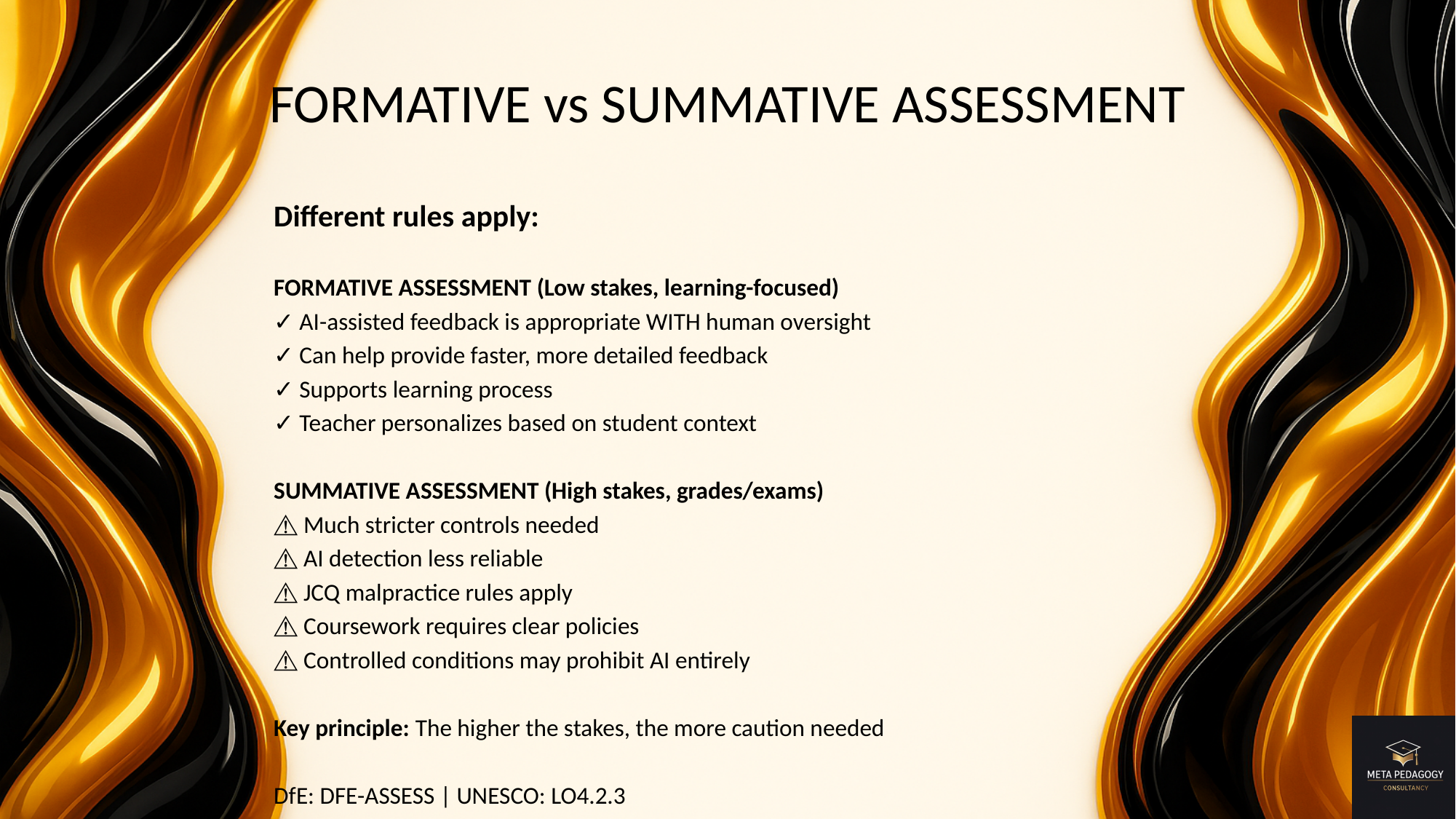

# FORMATIVE vs SUMMATIVE ASSESSMENT
Different rules apply:

FORMATIVE ASSESSMENT (Low stakes, learning-focused)
✓ AI-assisted feedback is appropriate WITH human oversight
✓ Can help provide faster, more detailed feedback
✓ Supports learning process
✓ Teacher personalizes based on student context

SUMMATIVE ASSESSMENT (High stakes, grades/exams)
⚠️ Much stricter controls needed
⚠️ AI detection less reliable
⚠️ JCQ malpractice rules apply
⚠️ Coursework requires clear policies
⚠️ Controlled conditions may prohibit AI entirely

Key principle: The higher the stakes, the more caution needed

DfE: DFE-ASSESS | UNESCO: LO4.2.3